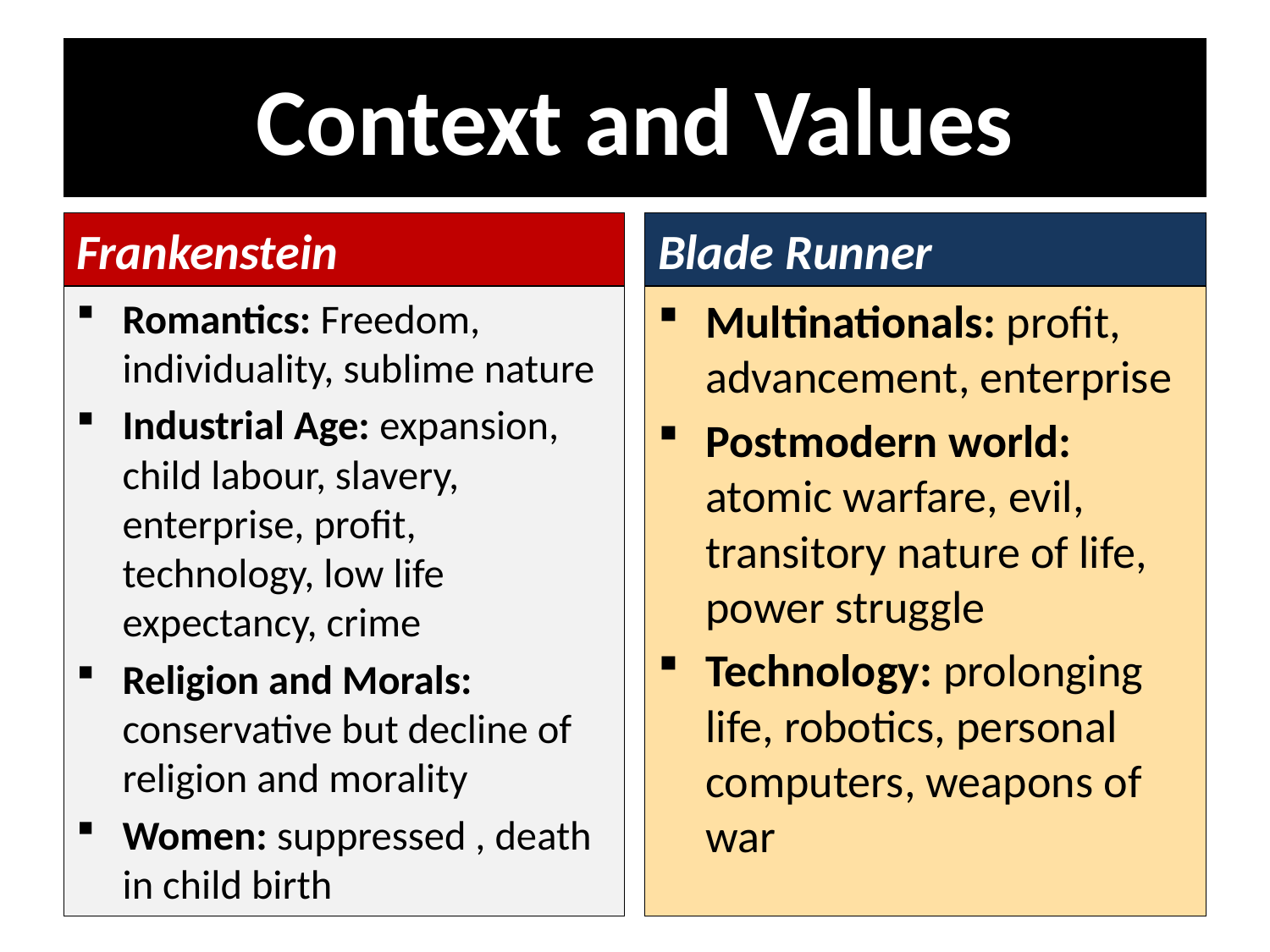

# Context and Values
Frankenstein
Blade Runner
Romantics: Freedom, individuality, sublime nature
Industrial Age: expansion, child labour, slavery, enterprise, profit, technology, low life expectancy, crime
Religion and Morals: conservative but decline of religion and morality
Women: suppressed , death in child birth
Multinationals: profit, advancement, enterprise
Postmodern world: atomic warfare, evil, transitory nature of life, power struggle
Technology: prolonging life, robotics, personal computers, weapons of war